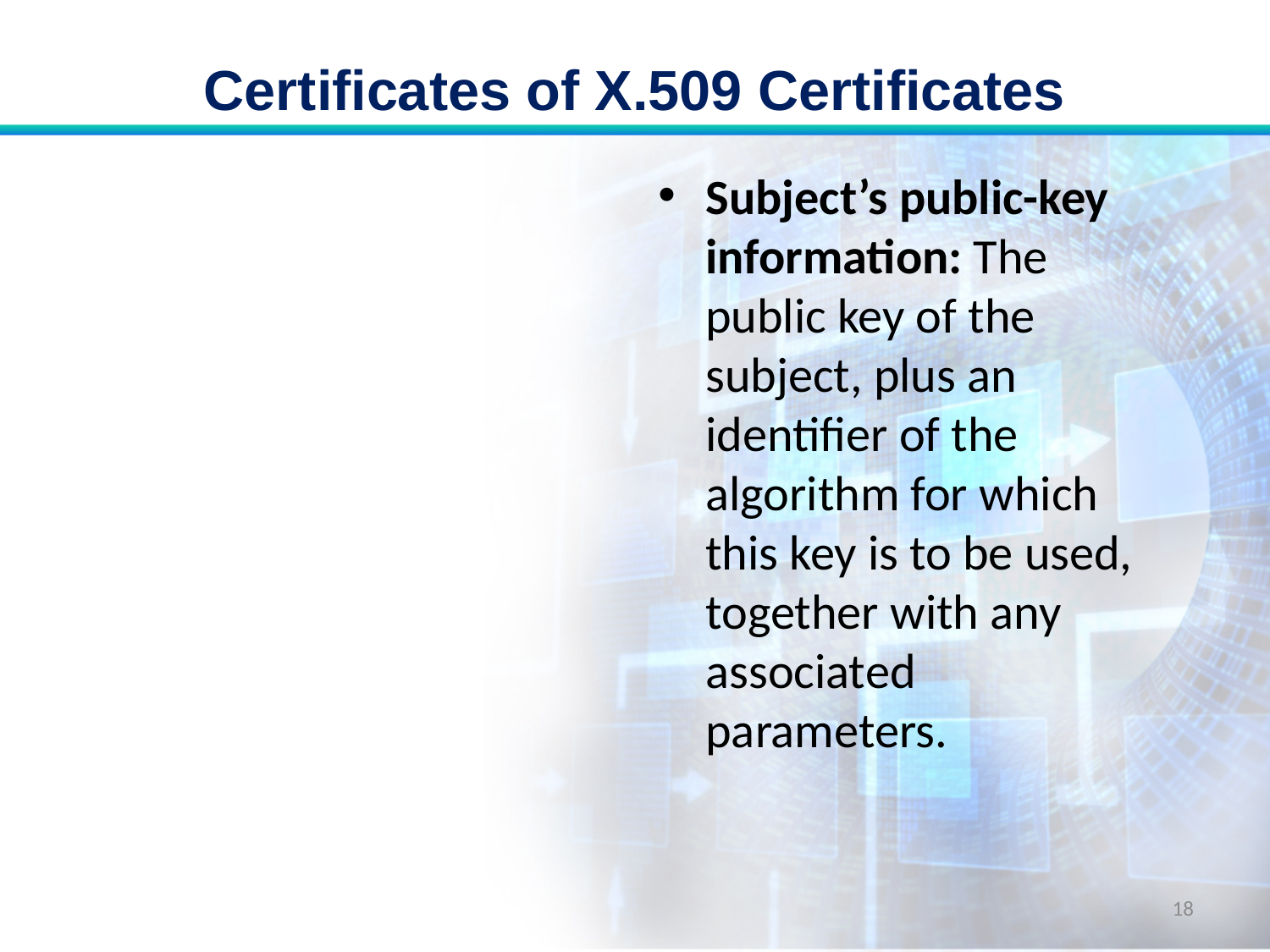

# Certificates of X.509 Certificates
Subject’s public-key information: The public key of the subject, plus an identifier of the algorithm for which this key is to be used, together with any associated parameters.
18